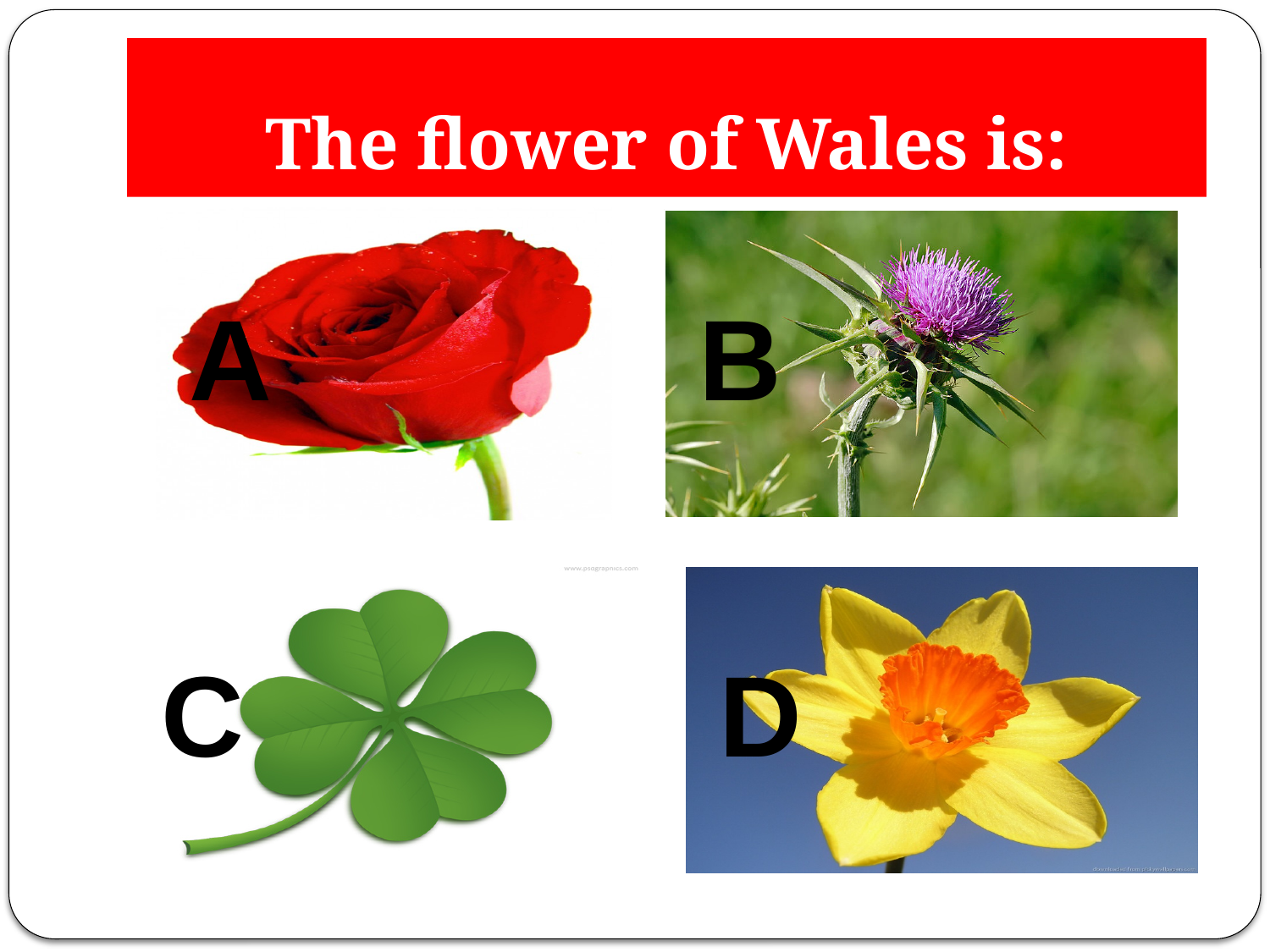

# The flower of Wales is:
A
B
C
D